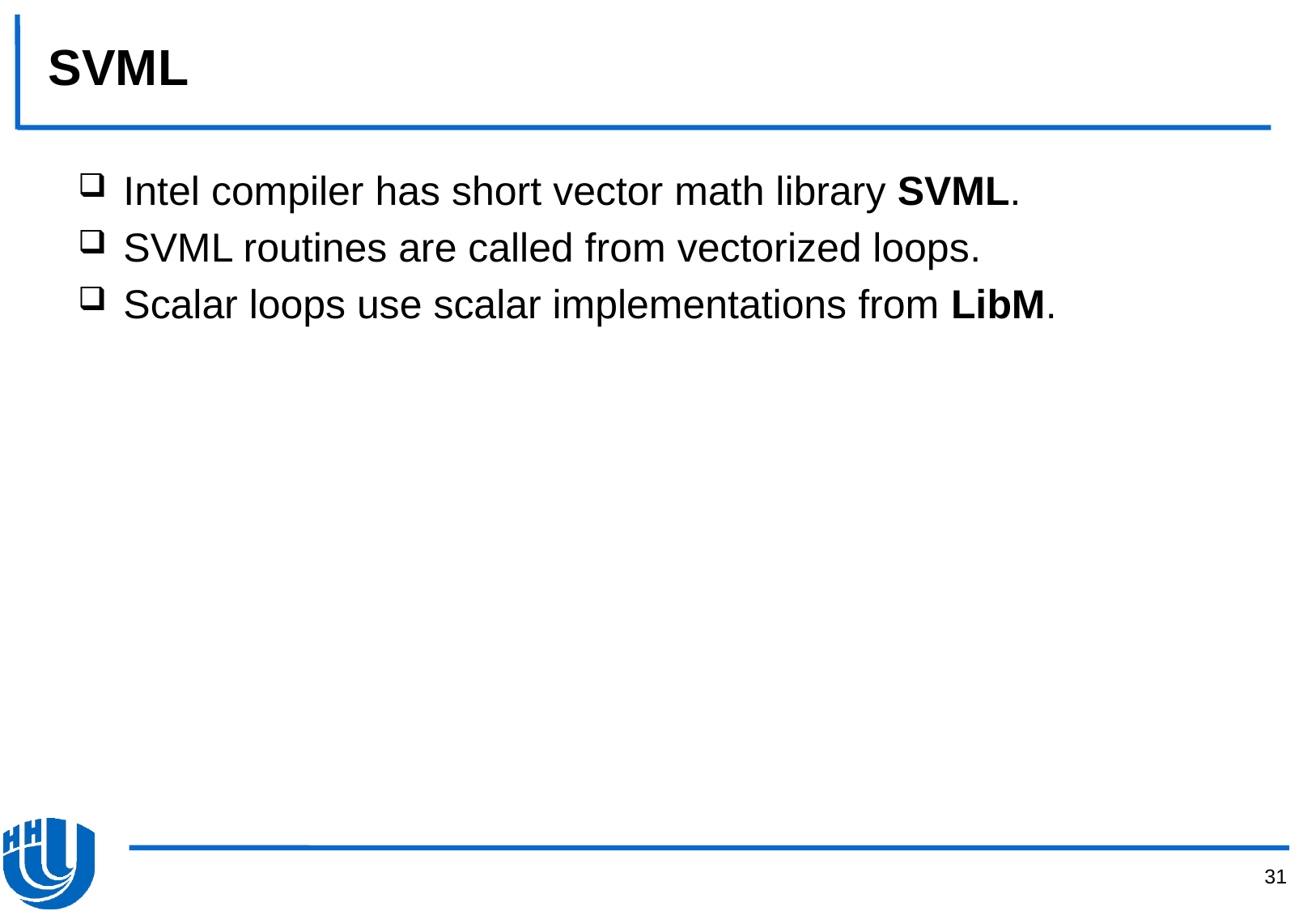

# SVML
Intel compiler has short vector math library SVML.
SVML routines are called from vectorized loops.
Scalar loops use scalar implementations from LibM.